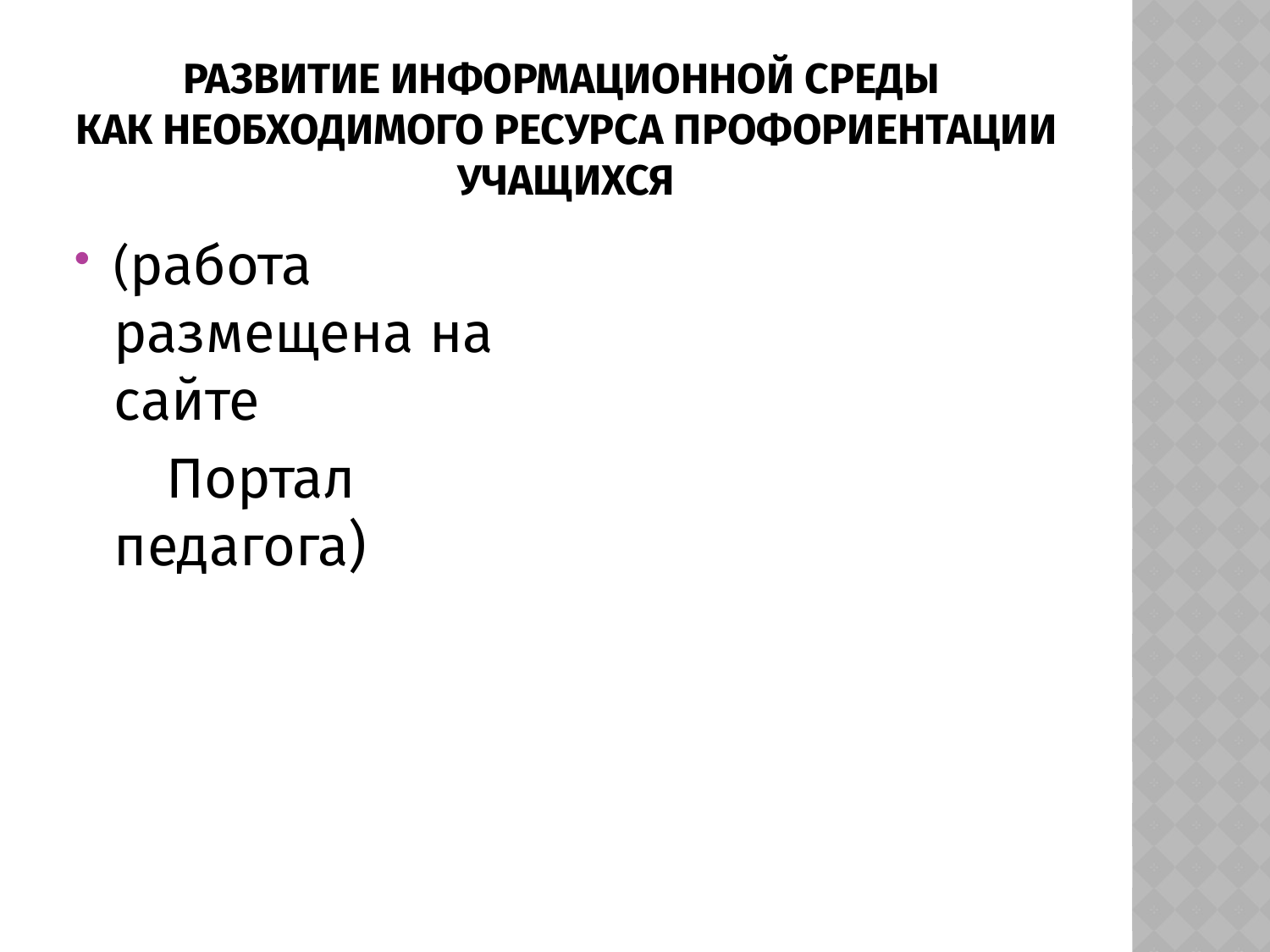

# Развитие информационной среды как необходимого ресурса профориентации учащихся
(работа размещена на сайте
      Портал педагога)